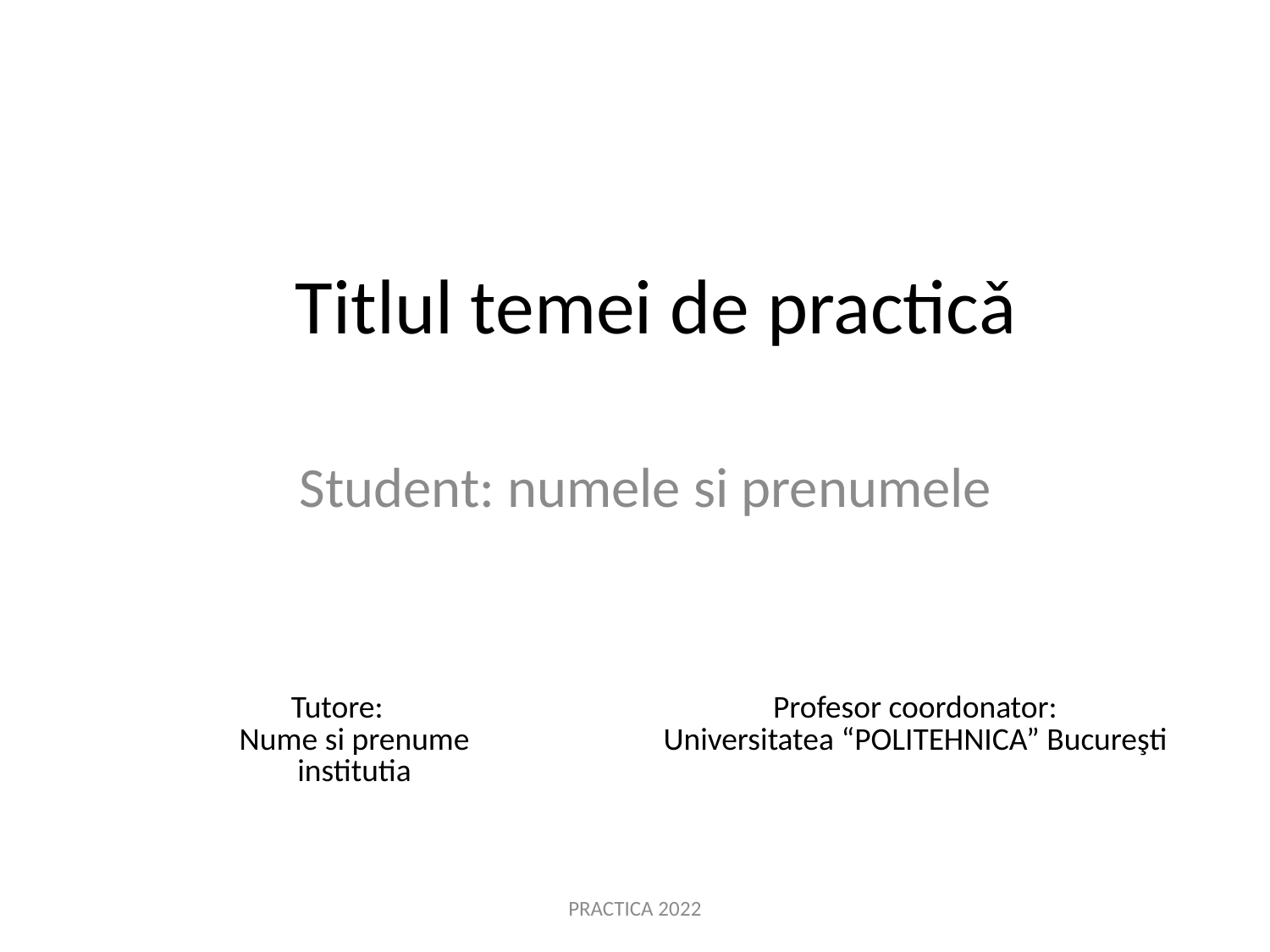

# Titlul temei de practicǎ
Student: numele si prenumele

| Tutore: Nume si prenume institutia | Profesor coordonator: Universitatea “POLITEHNICA” Bucureşti |
| --- | --- |
PRACTICA 2022